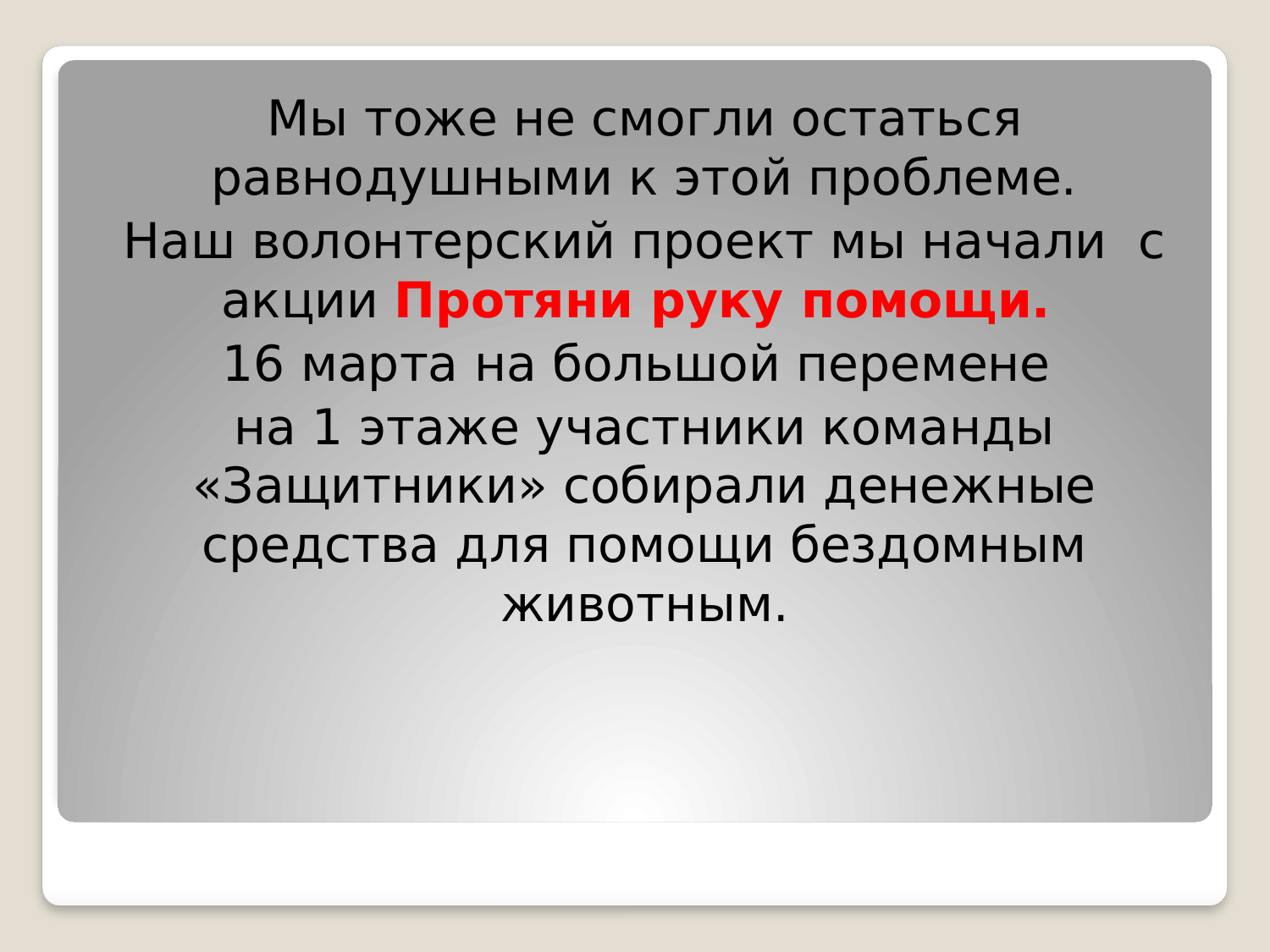

Мы тоже не смогли остаться равнодушными к этой проблеме.
Наш волонтерский проект мы начали  с акции Протяни руку помощи.
16 марта на большой перемене
на 1 этаже участники команды «Защитники» собирали денежные средства для помощи бездомным животным.
#